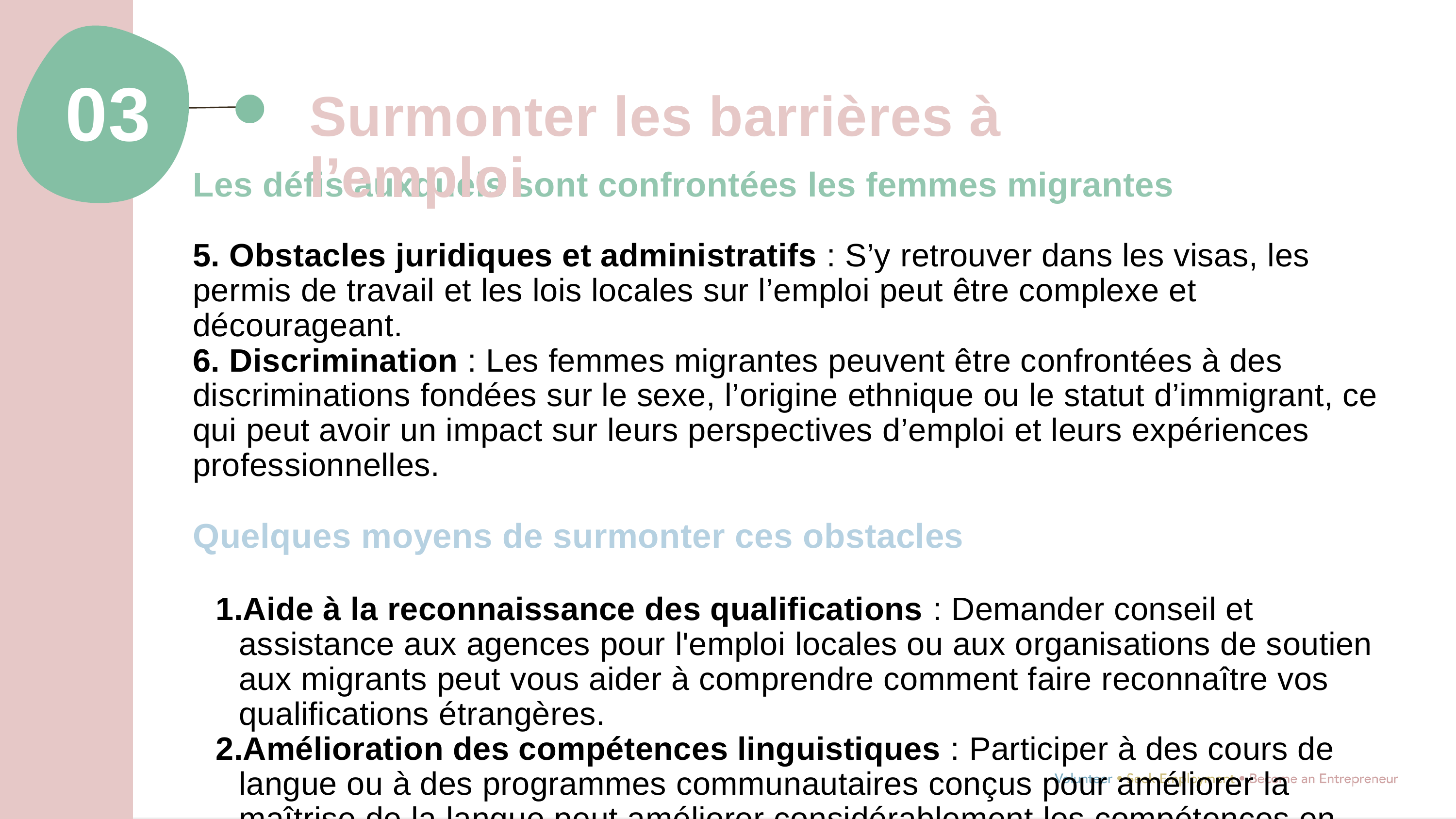

03
Surmonter les barrières à l’emploi

Les défis auxquels sont confrontées les femmes migrantes

5. Obstacles juridiques et administratifs : S’y retrouver dans les visas, les permis de travail et les lois locales sur l’emploi peut être complexe et décourageant.
6. Discrimination : Les femmes migrantes peuvent être confrontées à des discriminations fondées sur le sexe, l’origine ethnique ou le statut d’immigrant, ce qui peut avoir un impact sur leurs perspectives d’emploi et leurs expériences professionnelles.

Quelques moyens de surmonter ces obstacles

Aide à la reconnaissance des qualifications : Demander conseil et assistance aux agences pour l'emploi locales ou aux organisations de soutien aux migrants peut vous aider à comprendre comment faire reconnaître vos qualifications étrangères.
Amélioration des compétences linguistiques : Participer à des cours de langue ou à des programmes communautaires conçus pour améliorer la maîtrise de la langue peut améliorer considérablement les compétences en communication et les perspectives d’emploi.